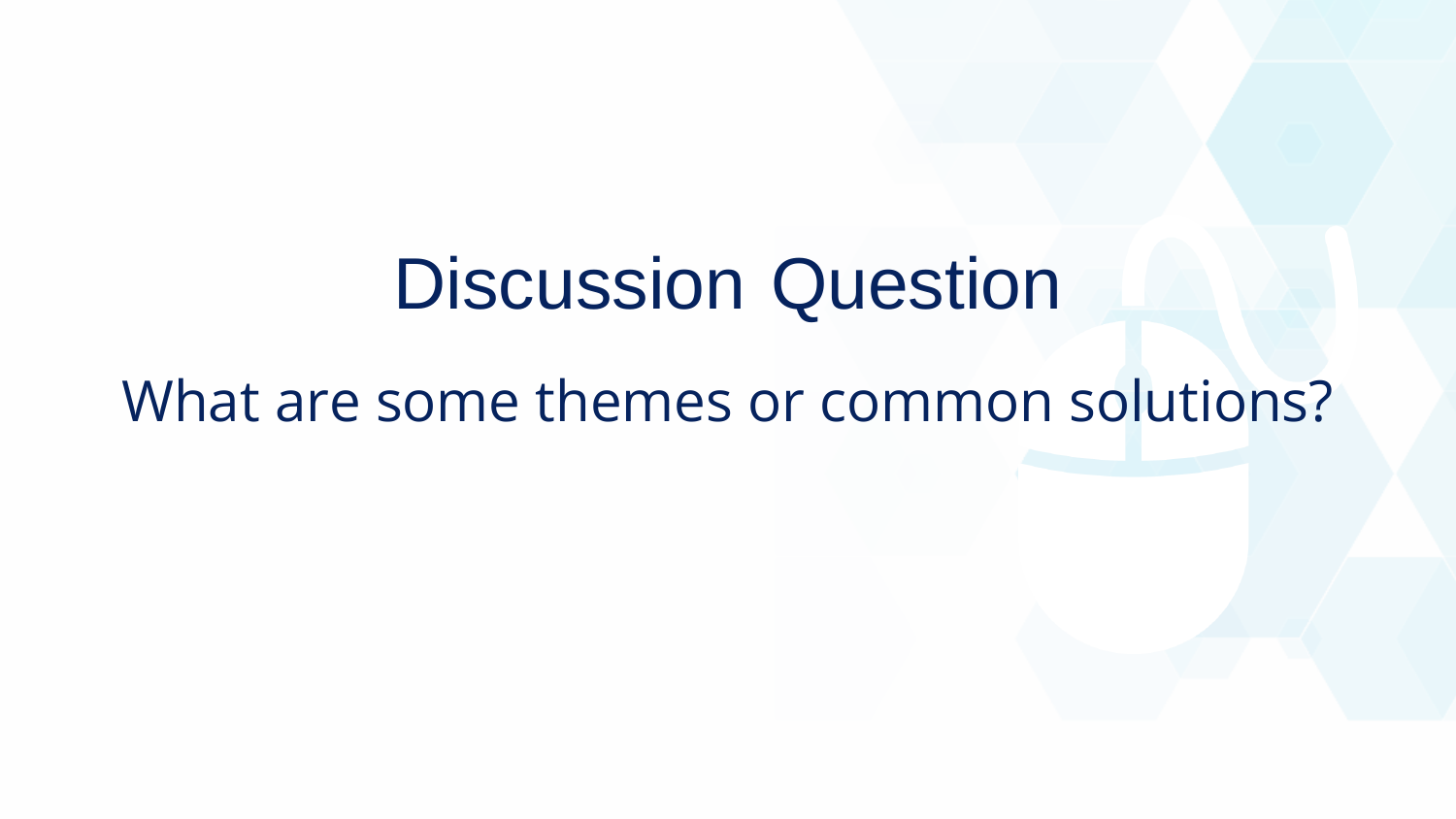

Discussion Question
What are some themes or common solutions?